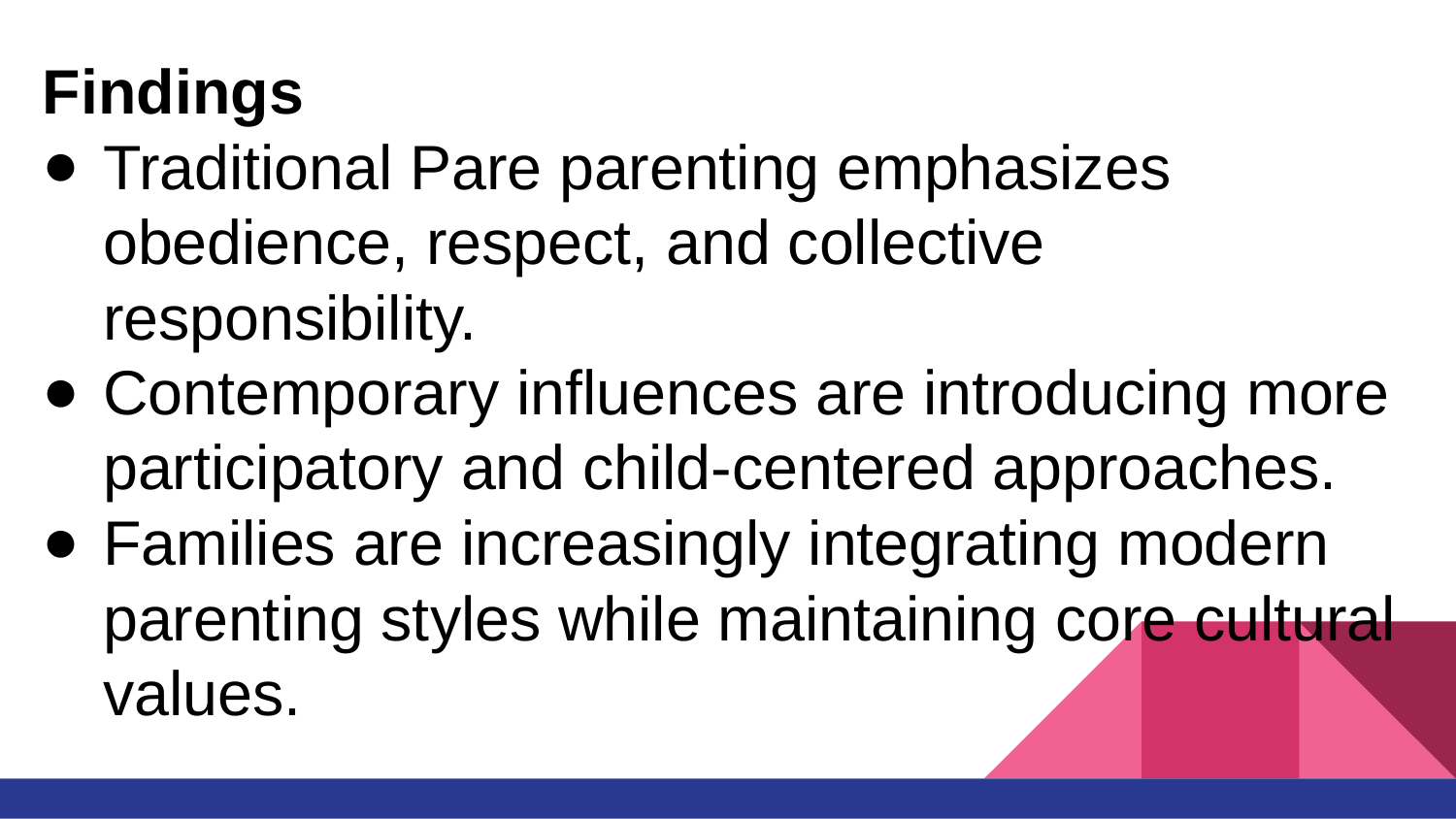

Findings
Traditional Pare parenting emphasizes obedience, respect, and collective responsibility.
Contemporary influences are introducing more participatory and child-centered approaches.
Families are increasingly integrating modern parenting styles while maintaining core cultural values.